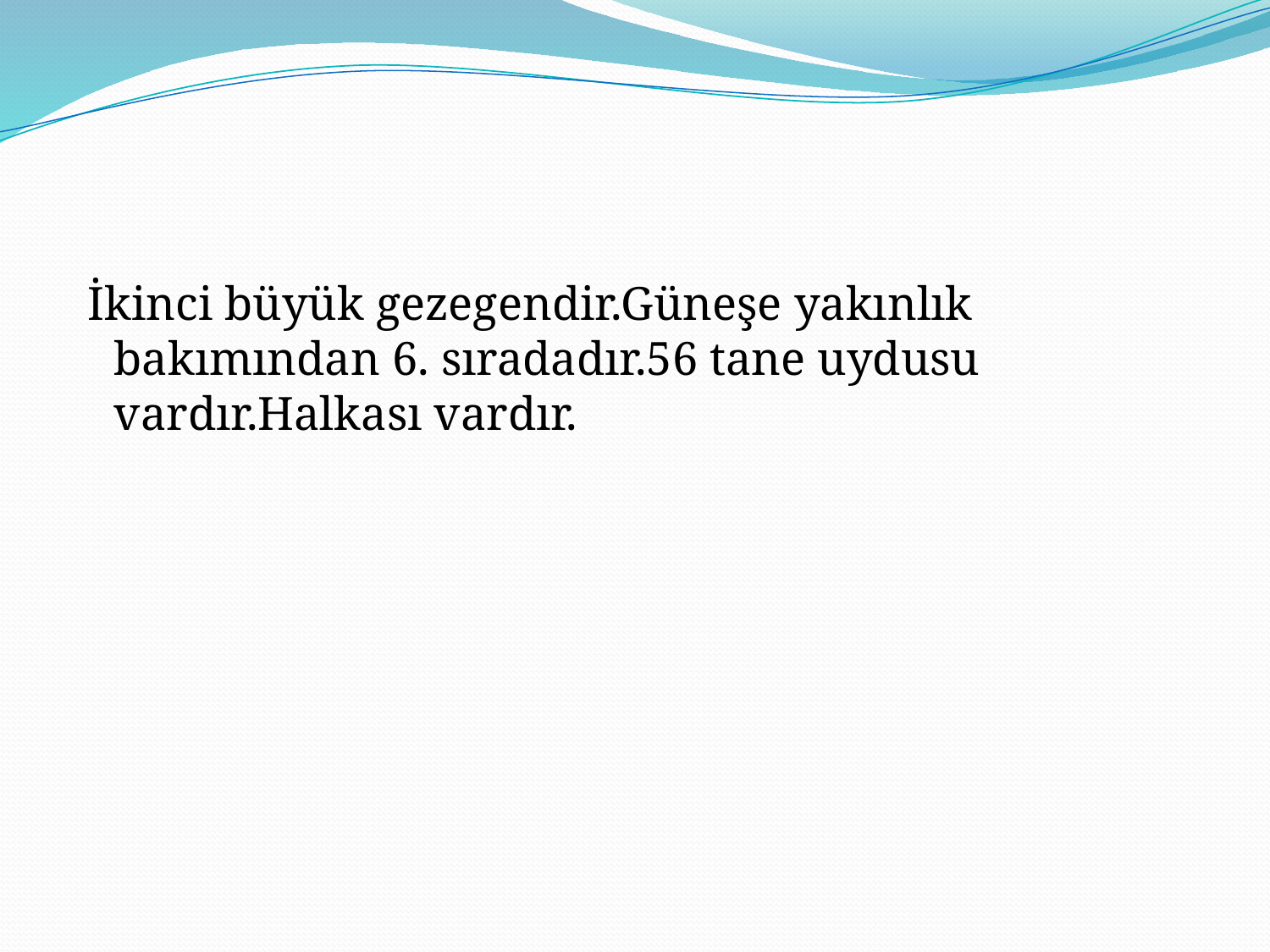

İkinci büyük gezegendir.Güneşe yakınlık bakımından 6. sıradadır.56 tane uydusu vardır.Halkası vardır.